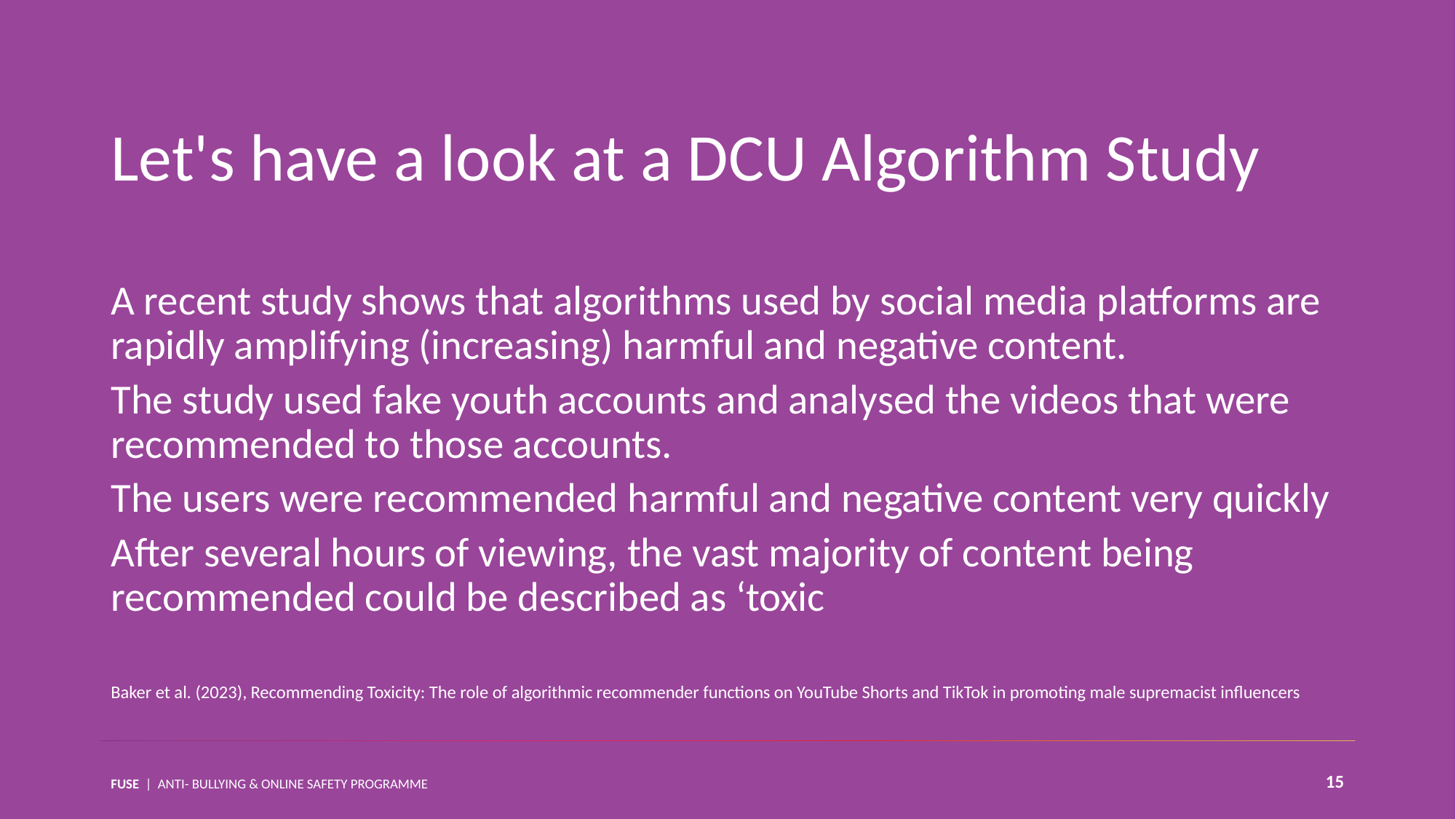

Let's have a look at a DCU Algorithm Study
A recent study shows that algorithms used by social media platforms are rapidly amplifying (increasing) harmful and negative content.
The study used fake youth accounts and analysed the videos that were recommended to those accounts.
The users were recommended harmful and negative content very quickly
After several hours of viewing, the vast majority of content being recommended could be described as ‘toxic

Baker et al. (2023), Recommending Toxicity: The role of algorithmic recommender functions on YouTube Shorts and TikTok in promoting male supremacist influencers

15